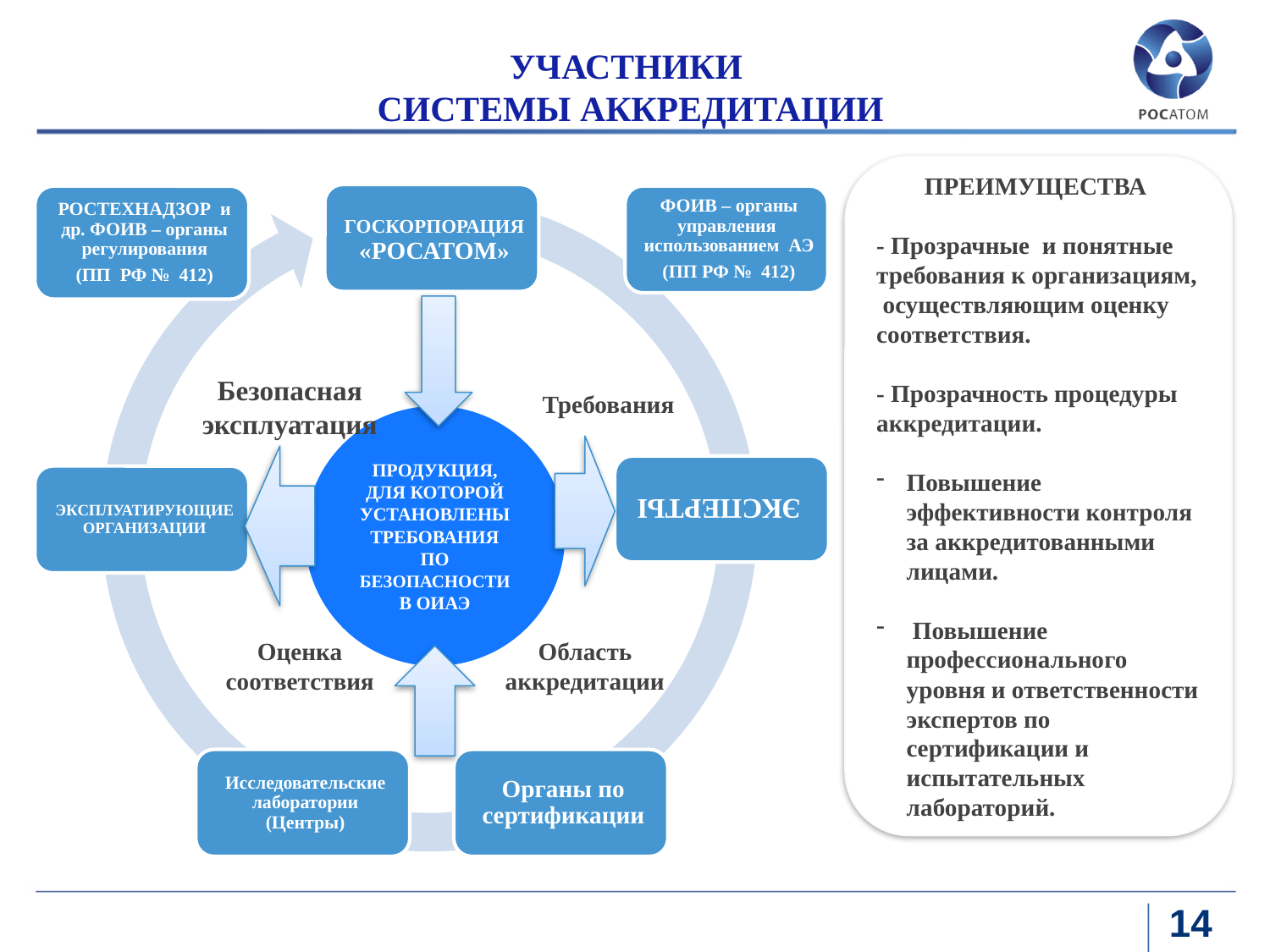

УЧАСТНИКИ
СИСТЕМЫ АККРЕДИТАЦИИ
ГОСКОРПОРАЦИЯ «РОСАТОМ»
ФОИВ – органы управления  использованием  АЭ
(ПП РФ №  412)
ЭКСПЕРТЫ
Органы по сертификации
Исследовательские лаборатории (Центры)
ЭКСПЛУАТИРУЮЩИЕ ОРГАНИЗАЦИИ
РОСТЕХНАДЗОР  и др. ФОИВ – органы регулирования
(ПП  РФ №  412)
ПРЕИМУЩЕСТВА

- Прозрачные  и понятные требования к организациям,  осуществляющим оценку соответствия.

- Прозрачность процедуры аккредитации.

Повышение эффективности контроля за аккредитованными лицами.

 Повышение профессионального уровня и ответственности экспертов по сертификации и испытательных лабораторий.

Безопасная эксплуатация
Требования
ПРОДУКЦИЯ, ДЛЯ КОТОРОЙ УСТАНОВЛЕНЫ ТРЕБОВАНИЯ ПО БЕЗОПАСНОСТИ В ОИАЭ

Оценка соответствия
Область аккредитации

14